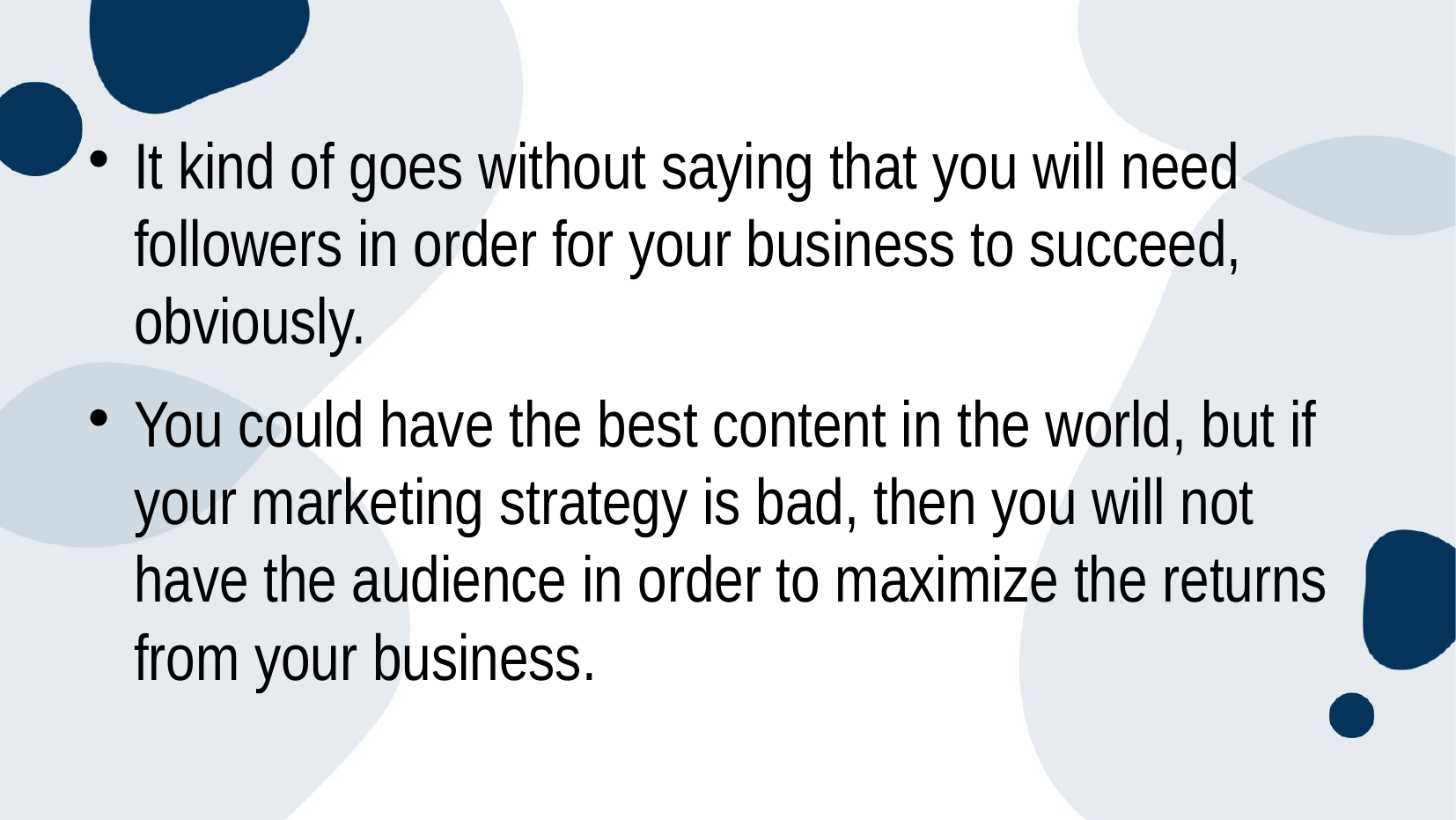

It kind of goes without saying that you will need followers in order for your business to succeed, obviously.
You could have the best content in the world, but if your marketing strategy is bad, then you will not have the audience in order to maximize the returns from your business.